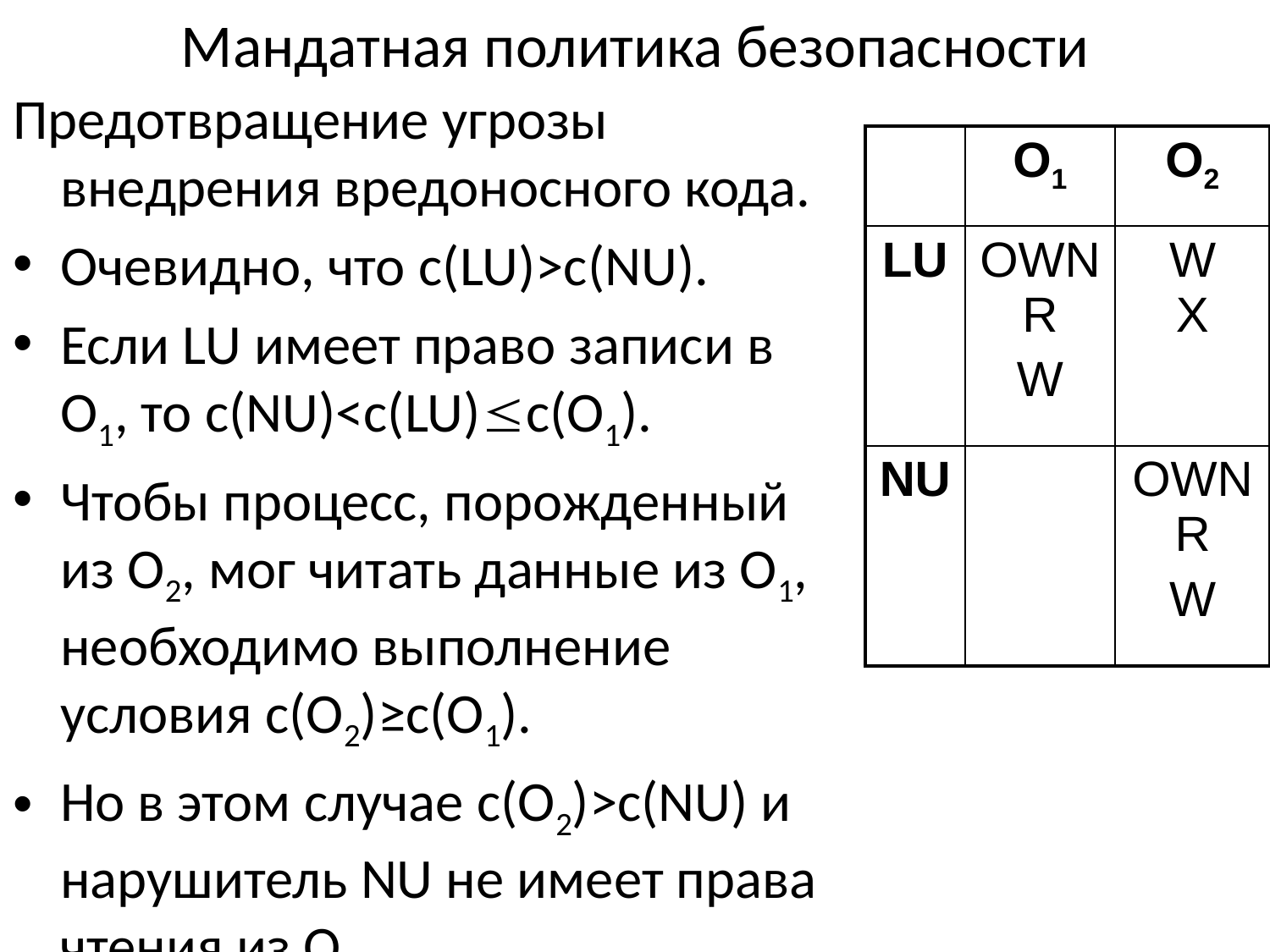

# Мандатная политика безопасности
Предотвращение угрозы внедрения вредоносного кода.
Очевидно, что c(LU)>c(NU).
Если LU имеет право записи в O1, то c(NU)<c(LU)≤c(O1).
Чтобы процесс, порожденный из O2, мог читать данные из O1, необходимо выполнение условия c(O2)≥c(O1).
Но в этом случае c(O2)>c(NU) и нарушитель NU не имеет права чтения из O2.
|  | O1 | O2 |
| --- | --- | --- |
| LU | OWN R W | W X |
| NU |  | OWN R W |